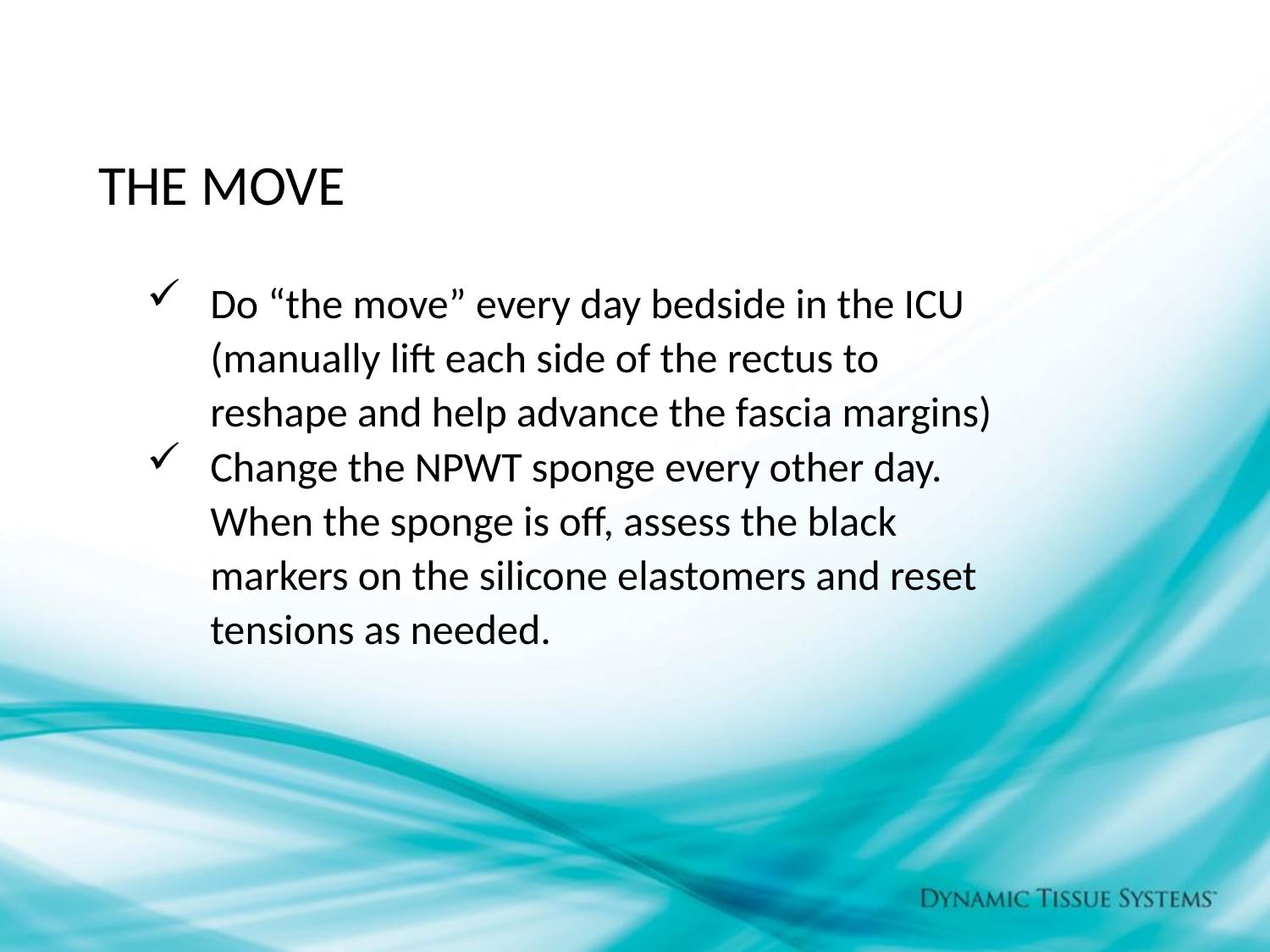

THE MOVE
Do “the move” every day bedside in the ICU (manually lift each side of the rectus to reshape and help advance the fascia margins)
Change the NPWT sponge every other day. When the sponge is off, assess the black markers on the silicone elastomers and reset tensions as needed.